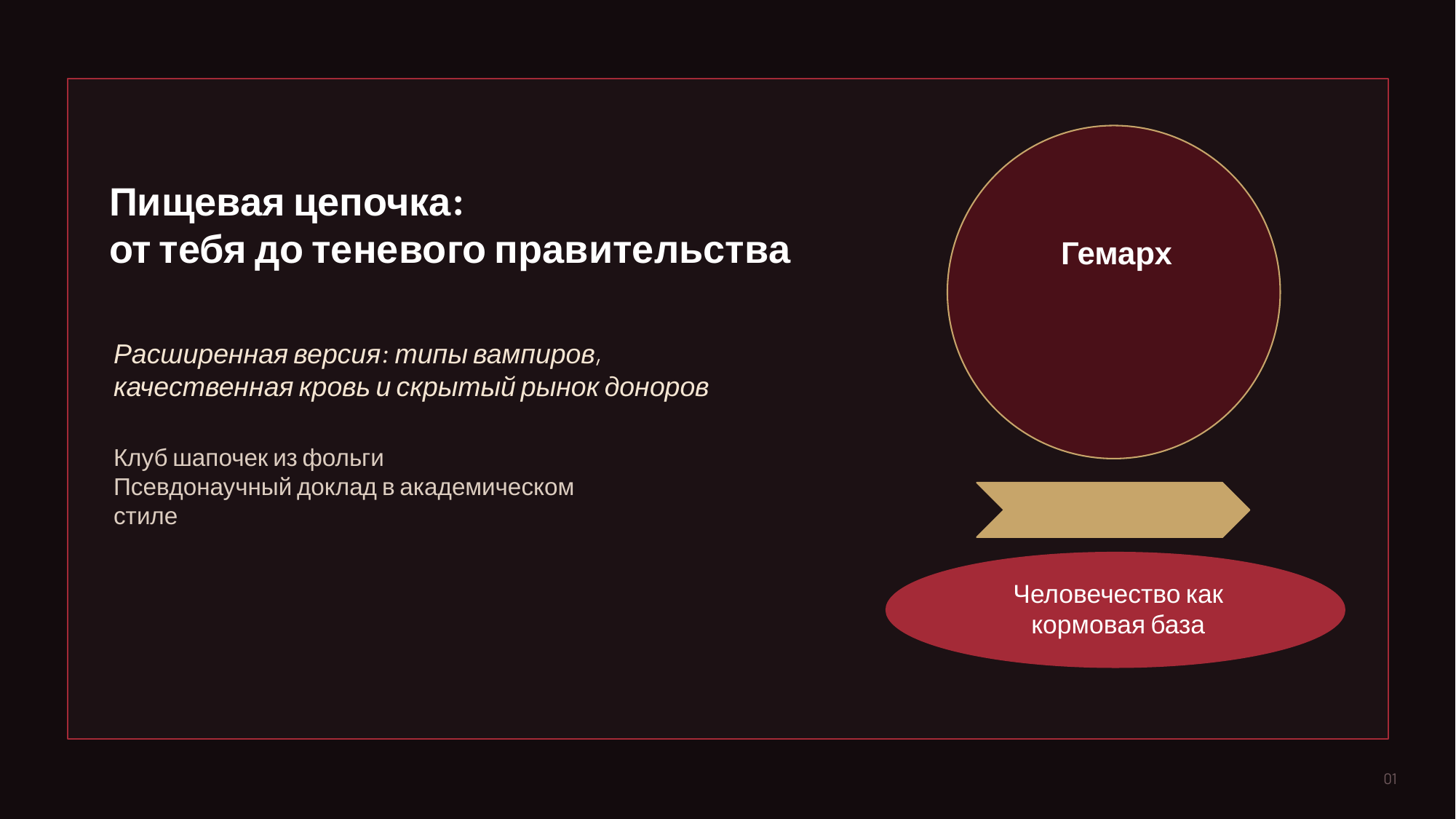

Пищевая цепочка:
от тебя до теневого правительства

Гемарх
Расширенная версия: типы вампиров,
качественная кровь и скрытый рынок доноров
Клуб шапочек из фольги
Псевдонаучный доклад в академическом стиле

Человечество как
кормовая база
01